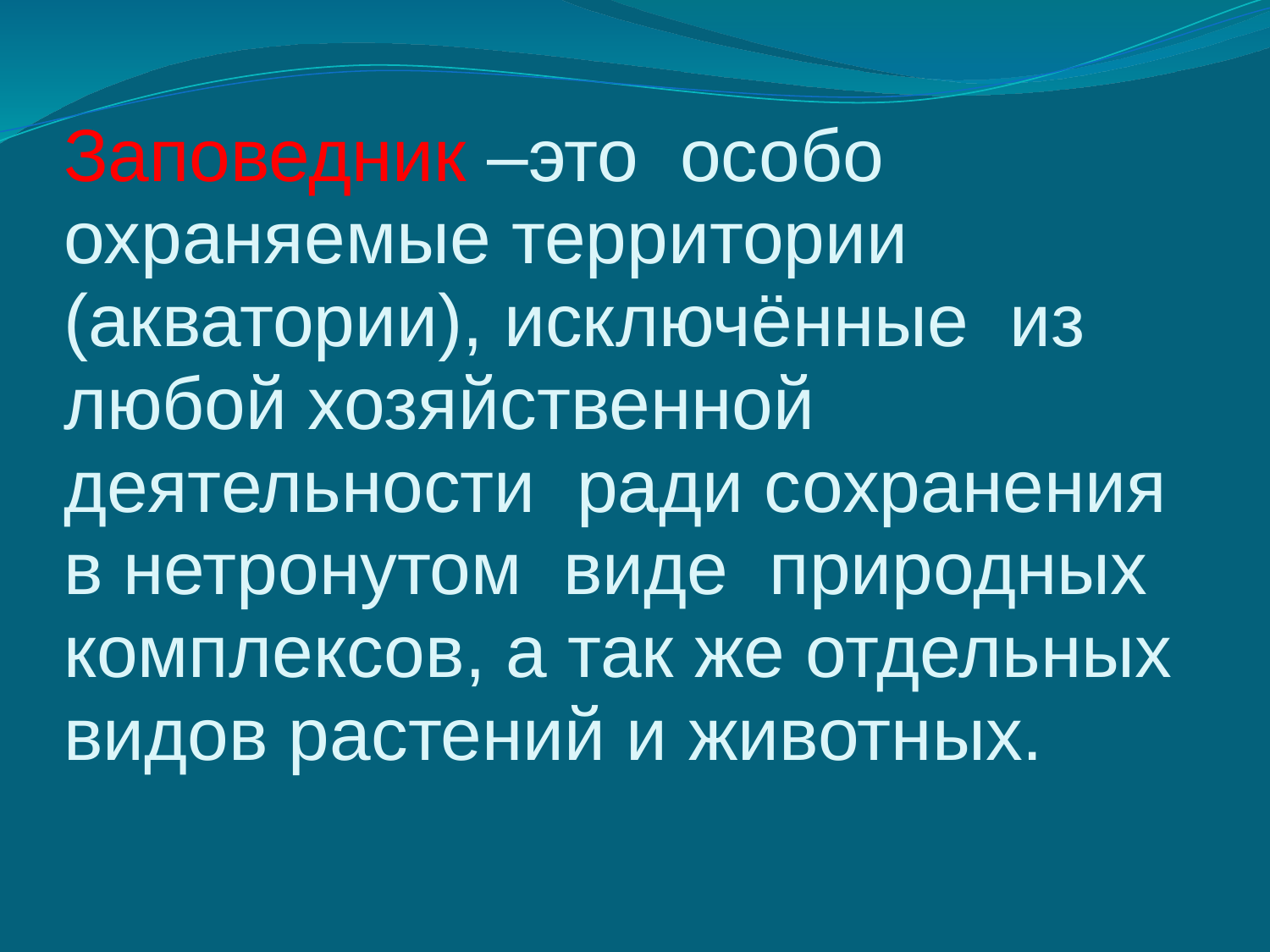

# Заповедник –это  особо охраняемые территории (акватории), исключённые  из любой хозяйственной деятельности  ради сохранения  в нетронутом  виде  природных комплексов, а так же отдельных видов растений и животных.